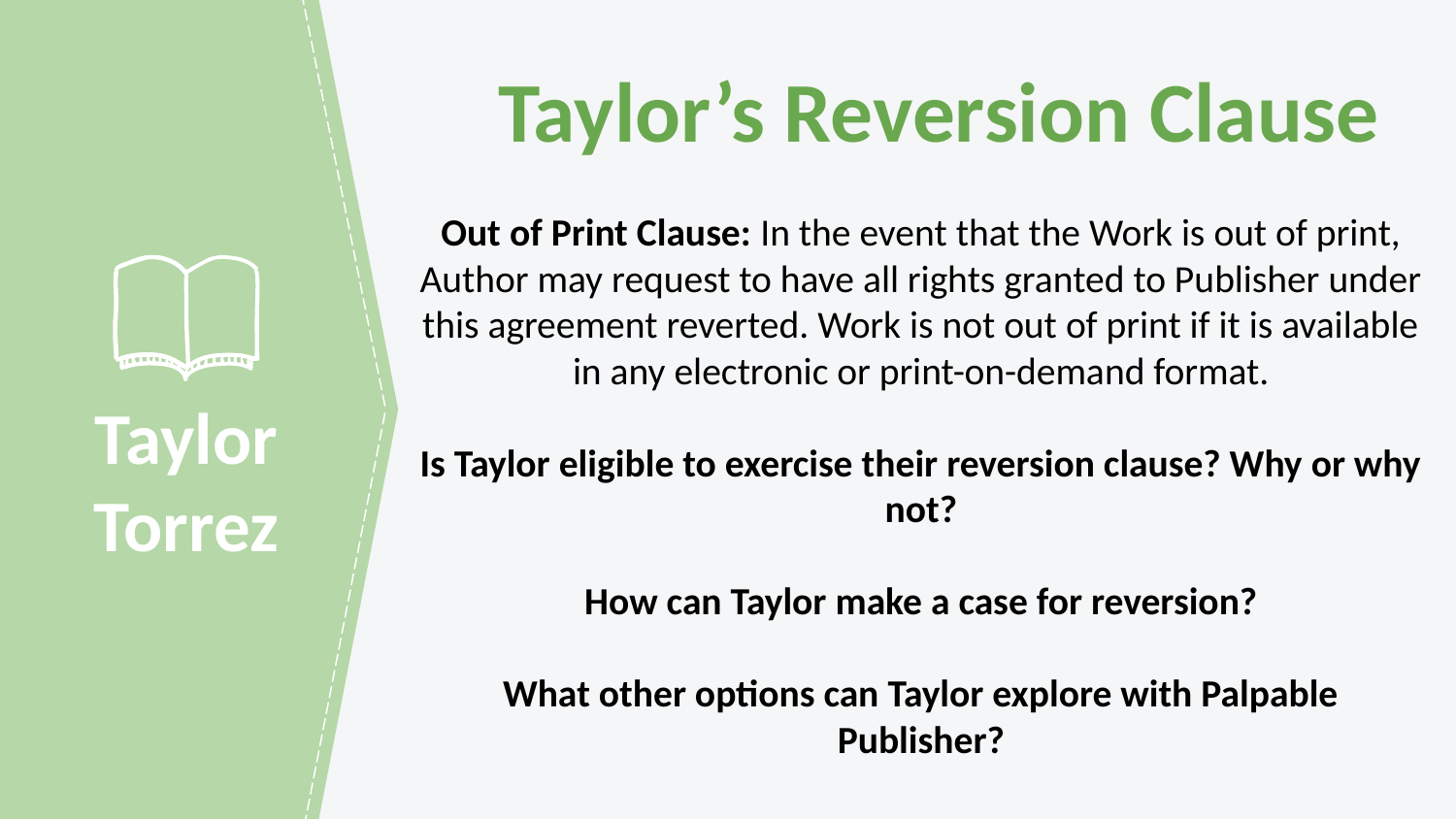

Taylor’s Reversion Clause
Out of Print Clause: In the event that the Work is out of print, Author may request to have all rights granted to Publisher under this agreement reverted. Work is not out of print if it is available in any electronic or print-on-demand format.

Is Taylor eligible to exercise their reversion clause? Why or why not?

How can Taylor make a case for reversion?

What other options can Taylor explore with Palpable Publisher?

Taylor Torrez